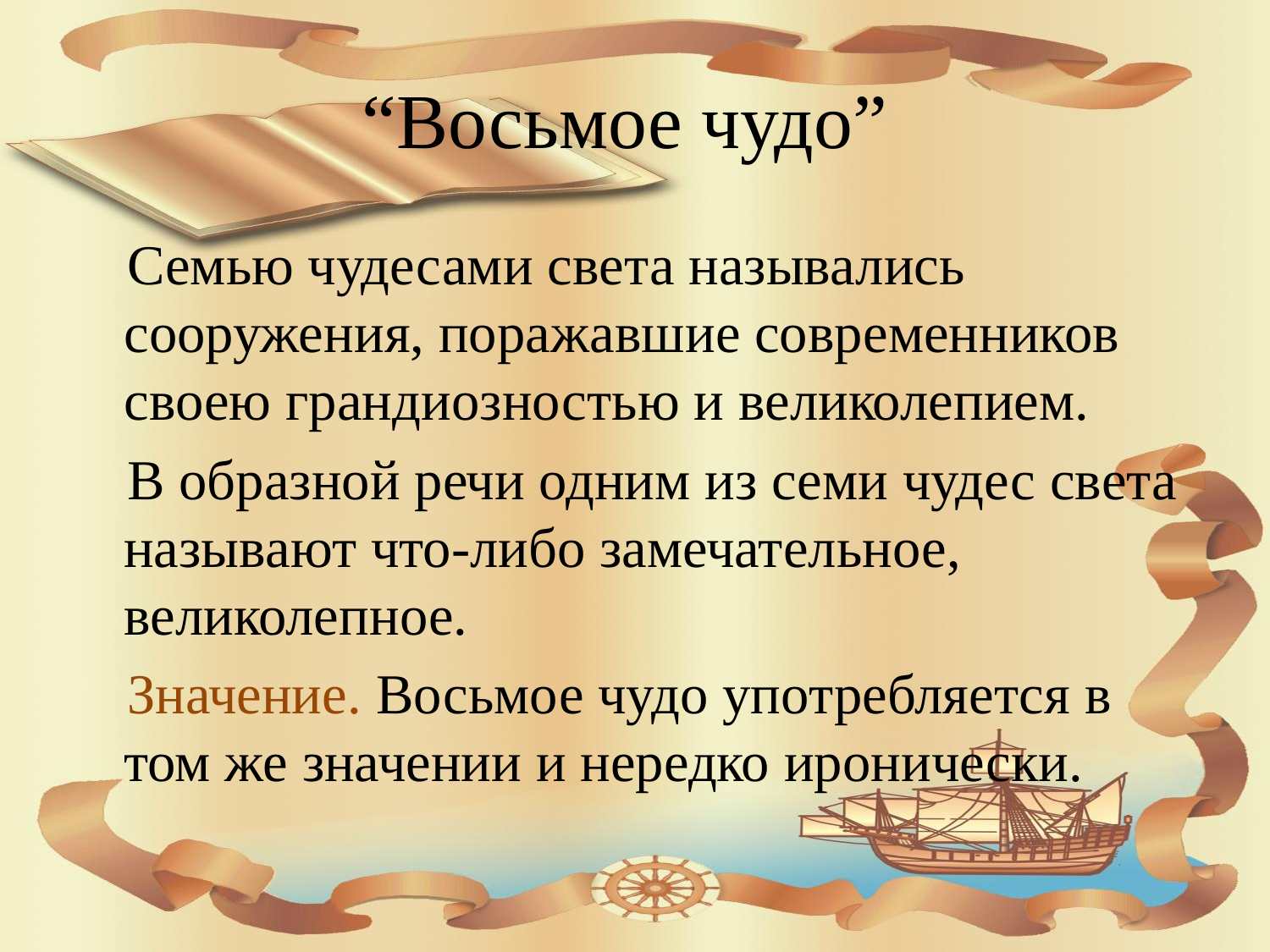

# “Восьмое чудо”
Семью чудесами света назывались   сооружения, поражавшие современников своею грандиозностью и великолепием.
В образной речи одним из семи чудес света называют что-либо замечательное, великолепное.
Значение. Восьмое чудо употребляется в том же значении и нередко иронически.